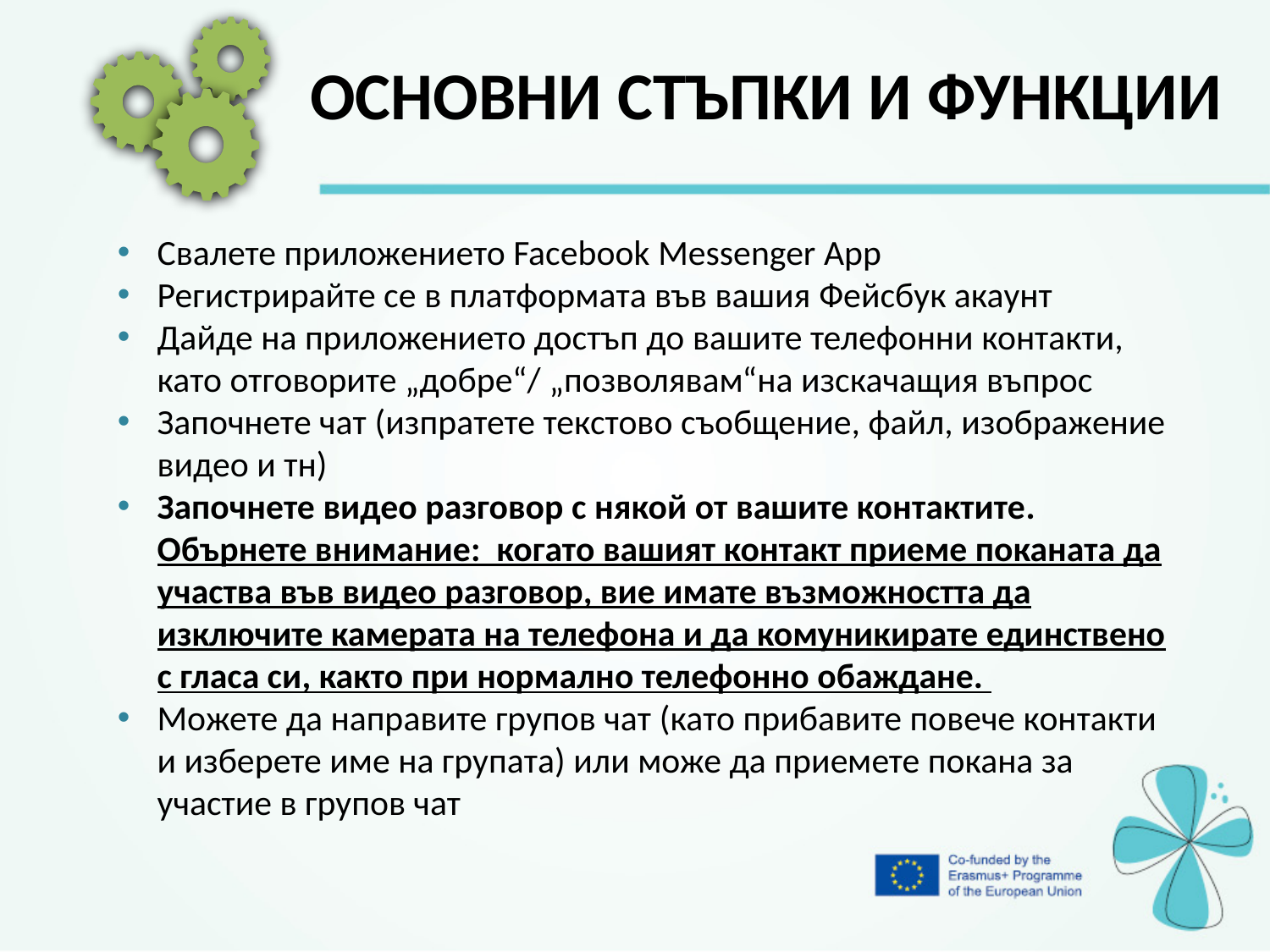

ОСНОВНИ СТЪПКИ И ФУНКЦИИ
Свалете приложението Facebook Messenger App
Регистрирайте се в платформата във вашия Фейсбук акаунт
Дайде на приложението достъп до вашите телефонни контакти, като отговорите „добре“/ „позволявам“на изскачащия въпрос
Започнете чат (изпратете текстово съобщение, файл, изображение видео и тн)
Започнете видео разговор с някой от вашите контактите.
Обърнете внимание:  когато вашият контакт приеме поканата да участва във видео разговор, вие имате възможността да изключите камерата на телефона и да комуникирате единствено с гласа си, както при нормално телефонно обаждане.
Можете да направите групов чат (като прибавите повече контакти и изберете име на групата) или може да приемете покана за участие в групов чат